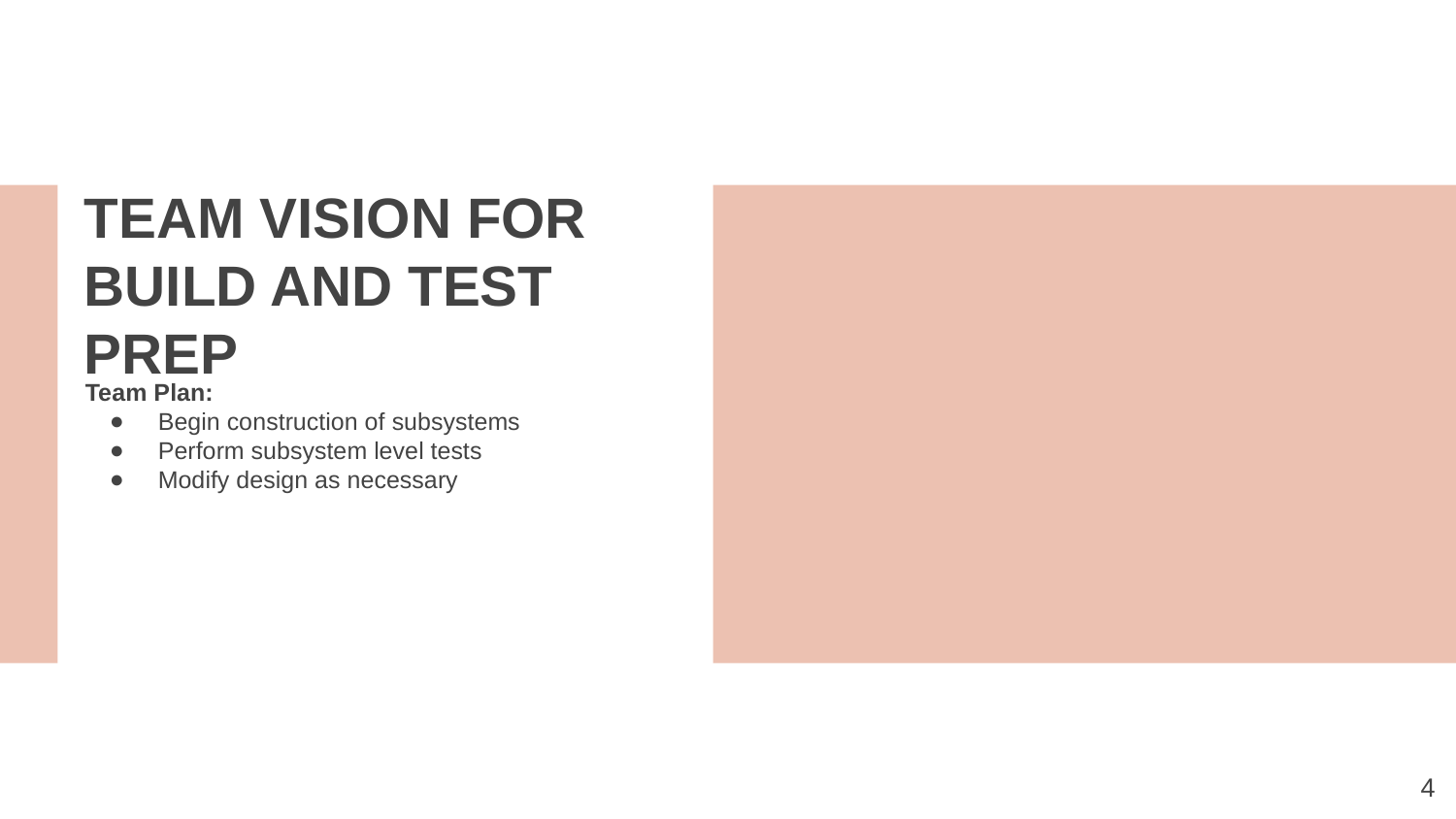

# TEAM VISION FOR BUILD AND TEST PREP

Team Plan:
Begin construction of subsystems
Perform subsystem level tests
Modify design as necessary

4